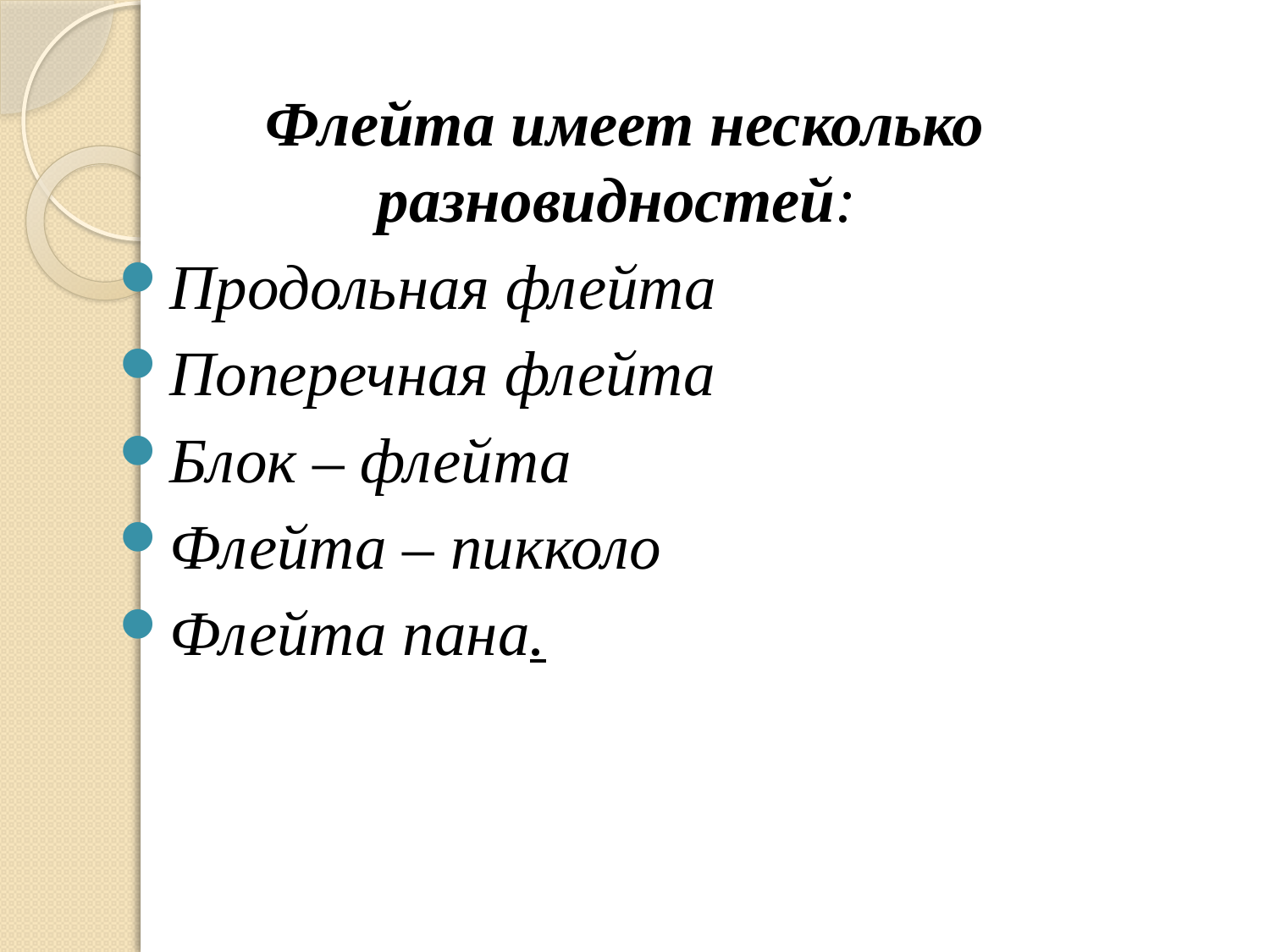

Флейта имеет несколько разновидностей:
Продольная флейта
Поперечная флейта
Блок – флейта
Флейта – пикколо
Флейта пана.